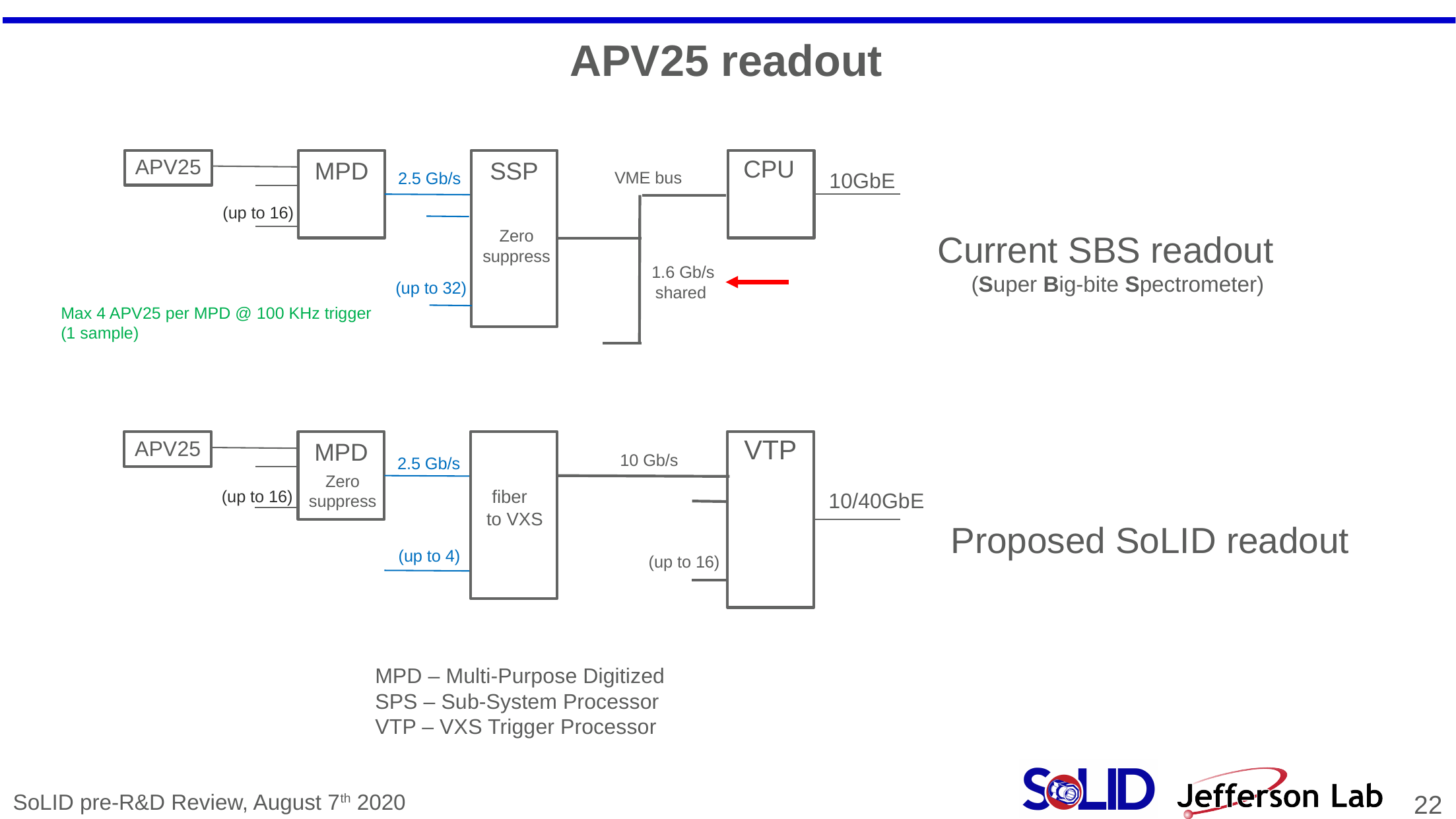

# APV25 readout
 10GbE
CPU
APV25
SSP

MPD
 VME bus
 2.5 Gb/s
 (up to 16)
Zero suppress
Current SBS readout    (Super Big-bite Spectrometer)
 1.6 Gb/s
shared
 (up to 32)
Max 4 APV25 per MPD @ 100 KHz trigger (1 sample)
VTP
APV25

MPD
10 Gb/s
 2.5 Gb/s
Zero suppress
fiber
 to VXS
 (up to 16)
 10/40GbE
Proposed SoLID readout
 (up to 4)
 (up to 16)
MPD – Multi-Purpose Digitized
SPS – Sub-System Processor
VTP – VXS Trigger Processor